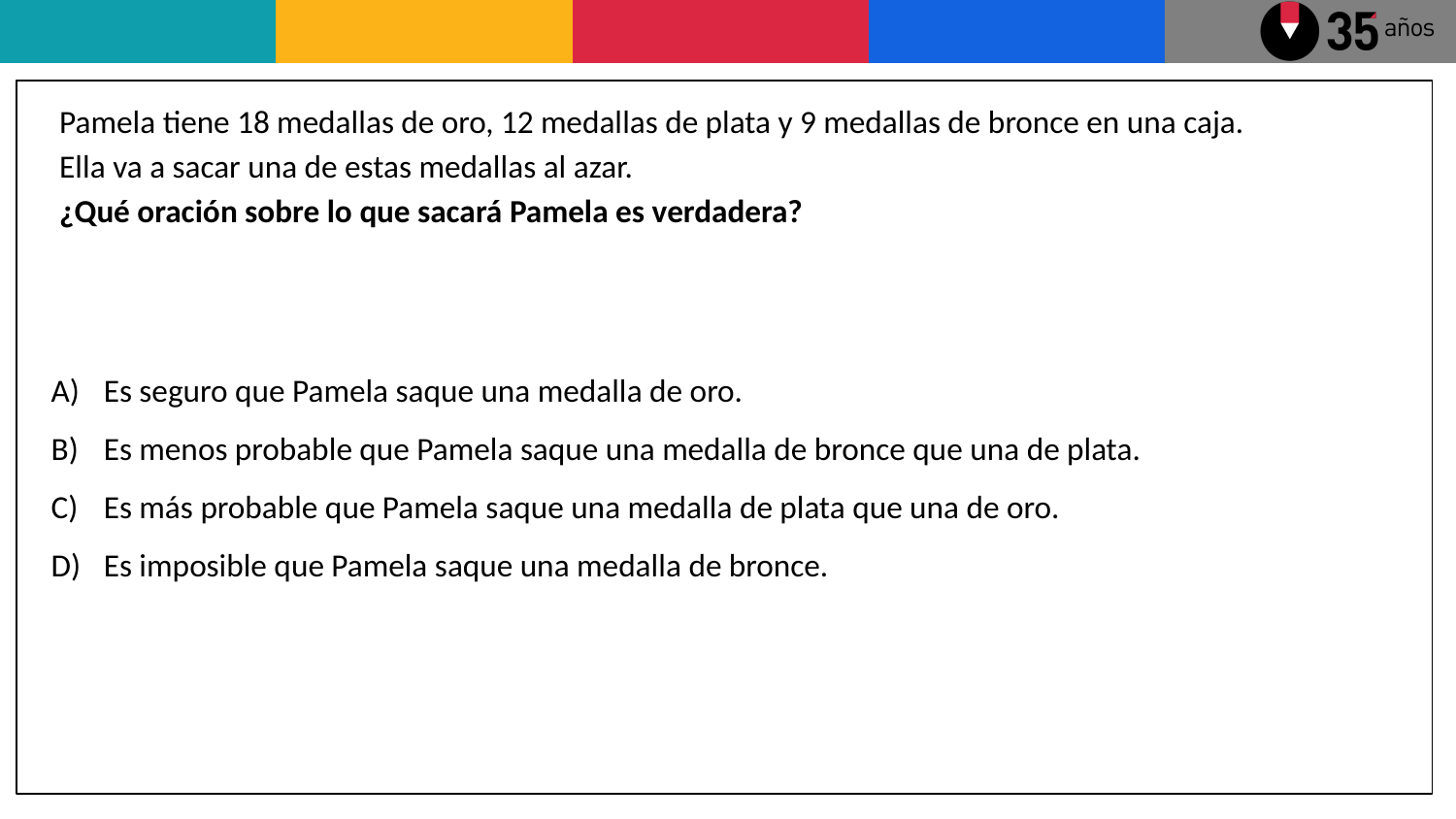

Pamela tiene 18 medallas de oro, 12 medallas de plata y 9 medallas de bronce en una caja.
Ella va a sacar una de estas medallas al azar.
¿Qué oración sobre lo que sacará Pamela es verdadera?

Es seguro que Pamela saque una medalla de oro.
Es menos probable que Pamela saque una medalla de bronce que una de plata.
Es más probable que Pamela saque una medalla de plata que una de oro.
Es imposible que Pamela saque una medalla de bronce.